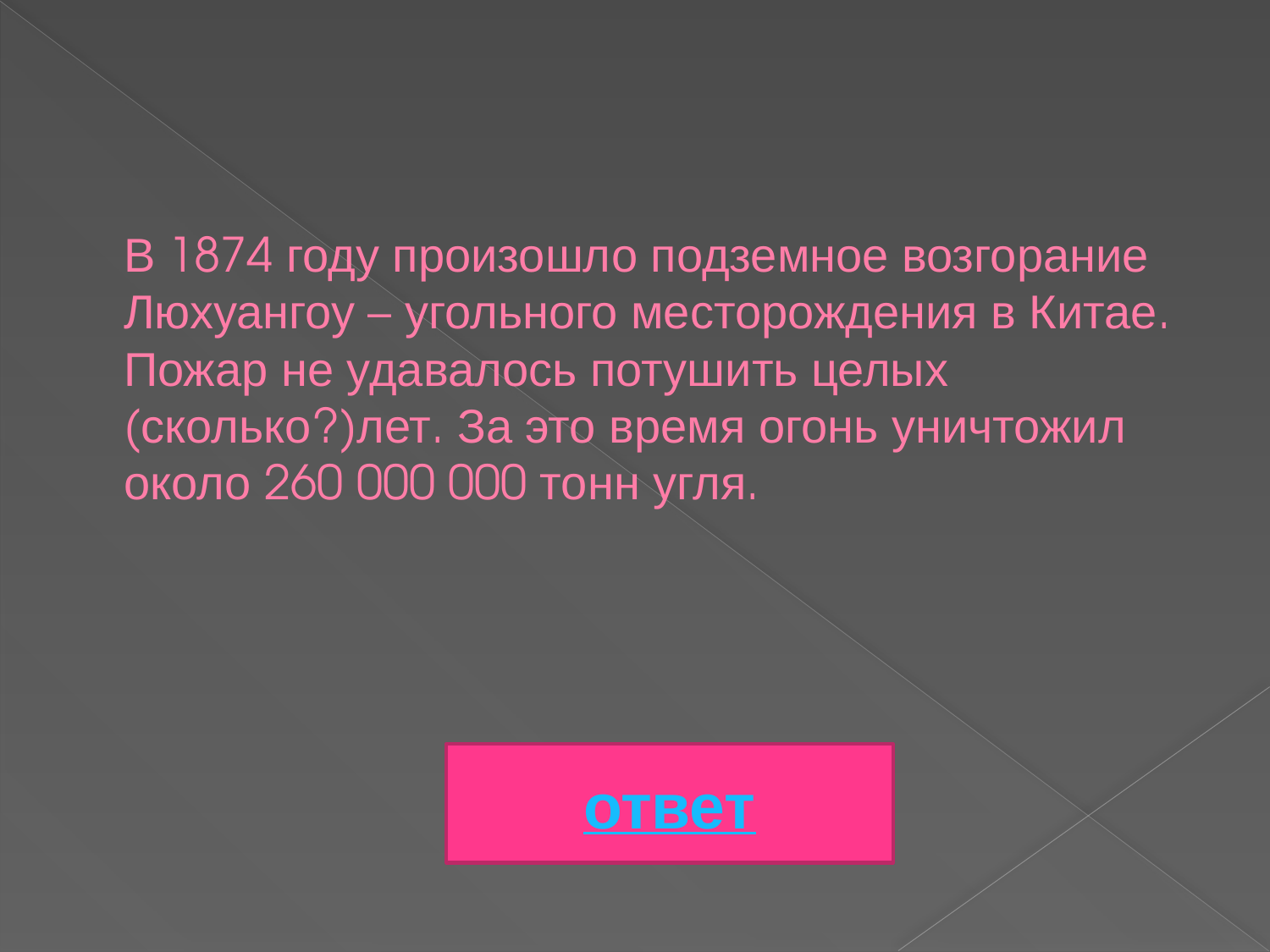

# В 1874 году произошло подземное возгорание Люхуангоу – угольного месторождения в Китае. Пожар не удавалось потушить целых (сколько?)лет. За это время огонь уничтожил около 260 000 000 тонн угля.
ответ